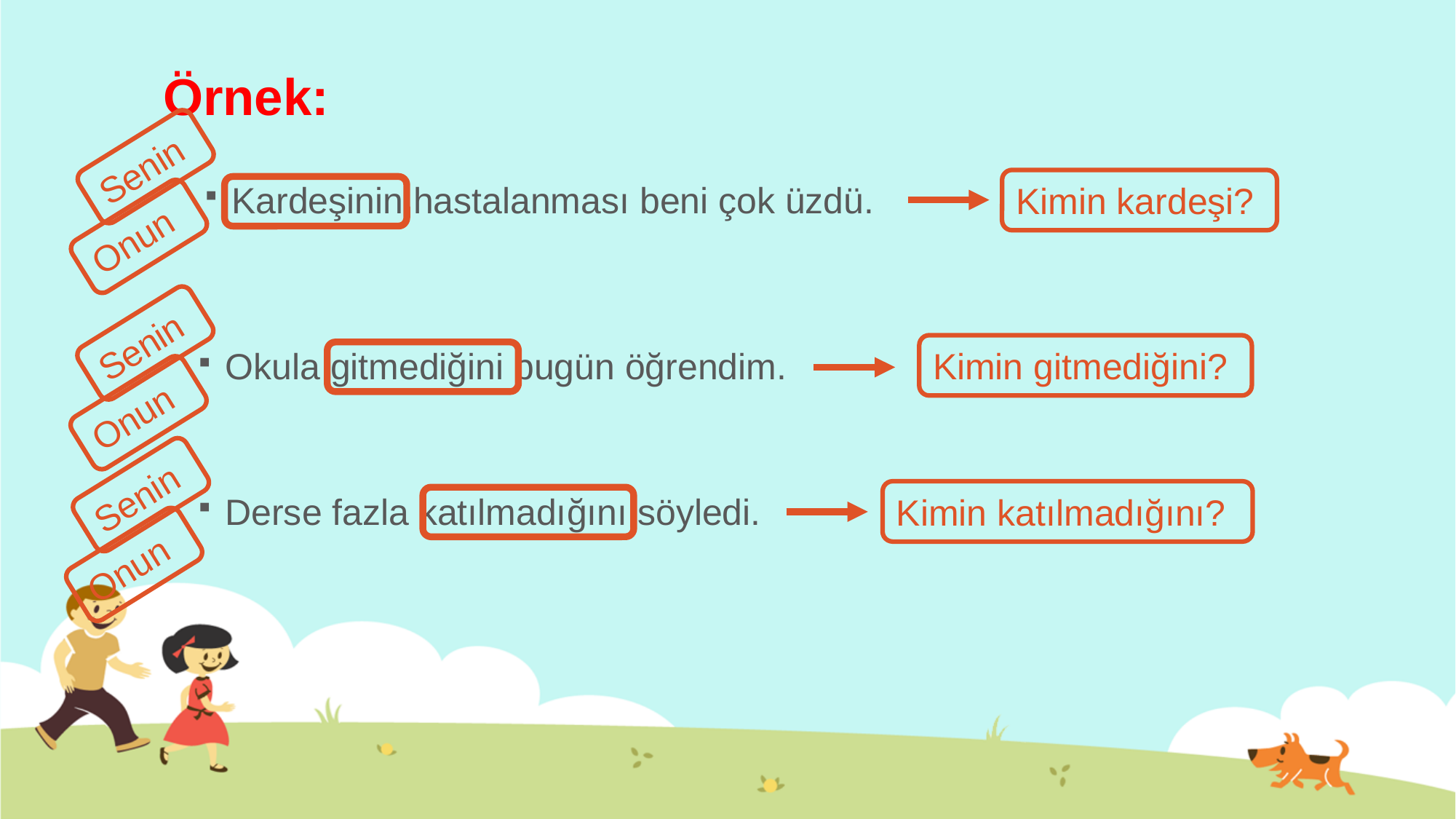

# Örnek:
Senin
Kimin kardeşi?
Kardeşinin hastalanması beni çok üzdü.

Onun
Senin
Kimin gitmediğini?

Okula gitmediğini bugün öğrendim.
Onun
Senin
Kimin katılmadığını?

Derse fazla katılmadığını söyledi.
Onun